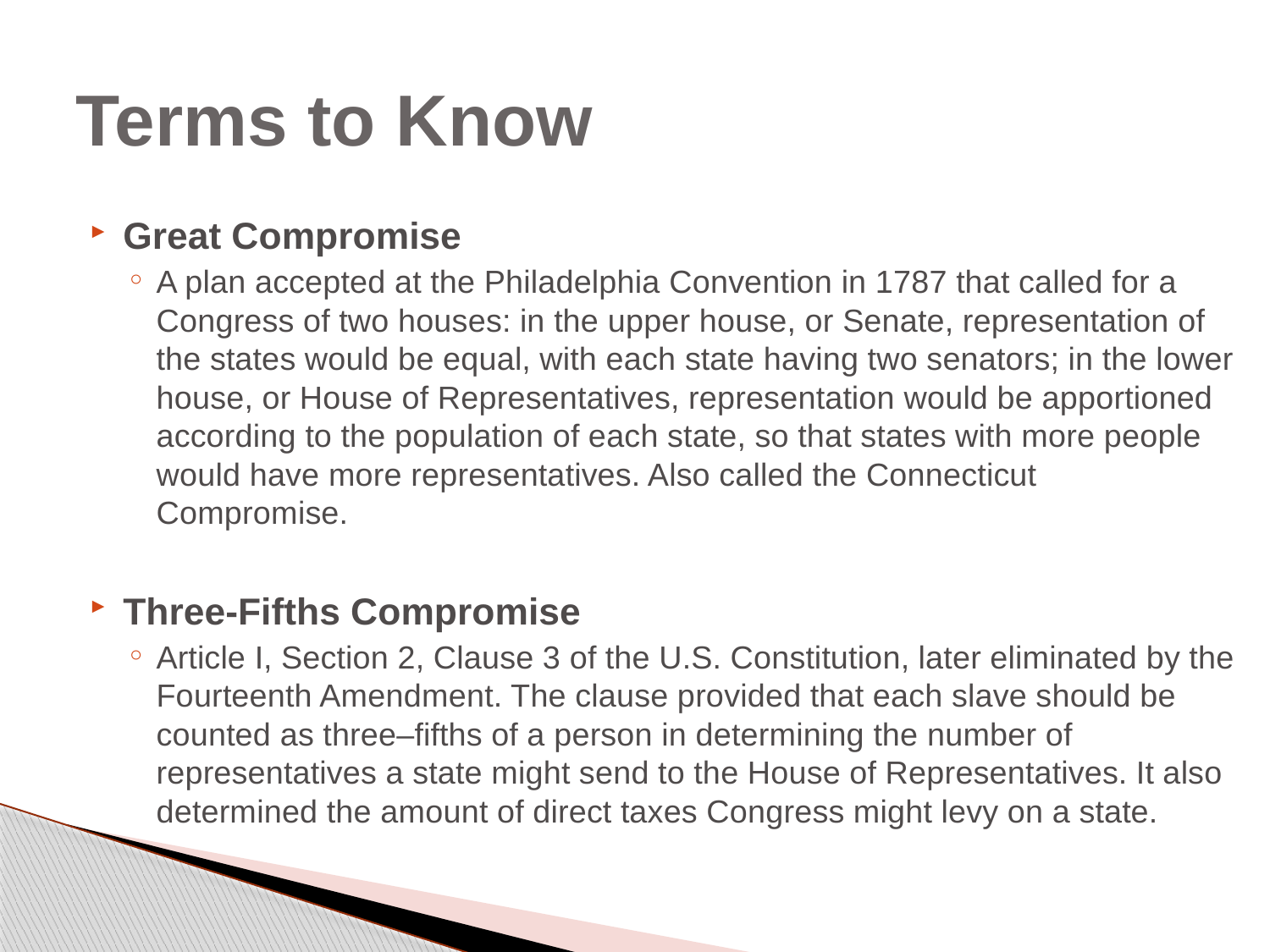

# Terms to Know
Great Compromise
A plan accepted at the Philadelphia Convention in 1787 that called for a Congress of two houses: in the upper house, or Senate, representation of the states would be equal, with each state having two senators; in the lower house, or House of Representatives, representation would be apportioned according to the population of each state, so that states with more people would have more representatives. Also called the Connecticut Compromise.

Three-Fifths Compromise
Article I, Section 2, Clause 3 of the U.S. Constitution, later eliminated by the Fourteenth Amendment. The clause provided that each slave should be counted as three–fifths of a person in determining the number of representatives a state might send to the House of Representatives. It also determined the amount of direct taxes Congress might levy on a state.